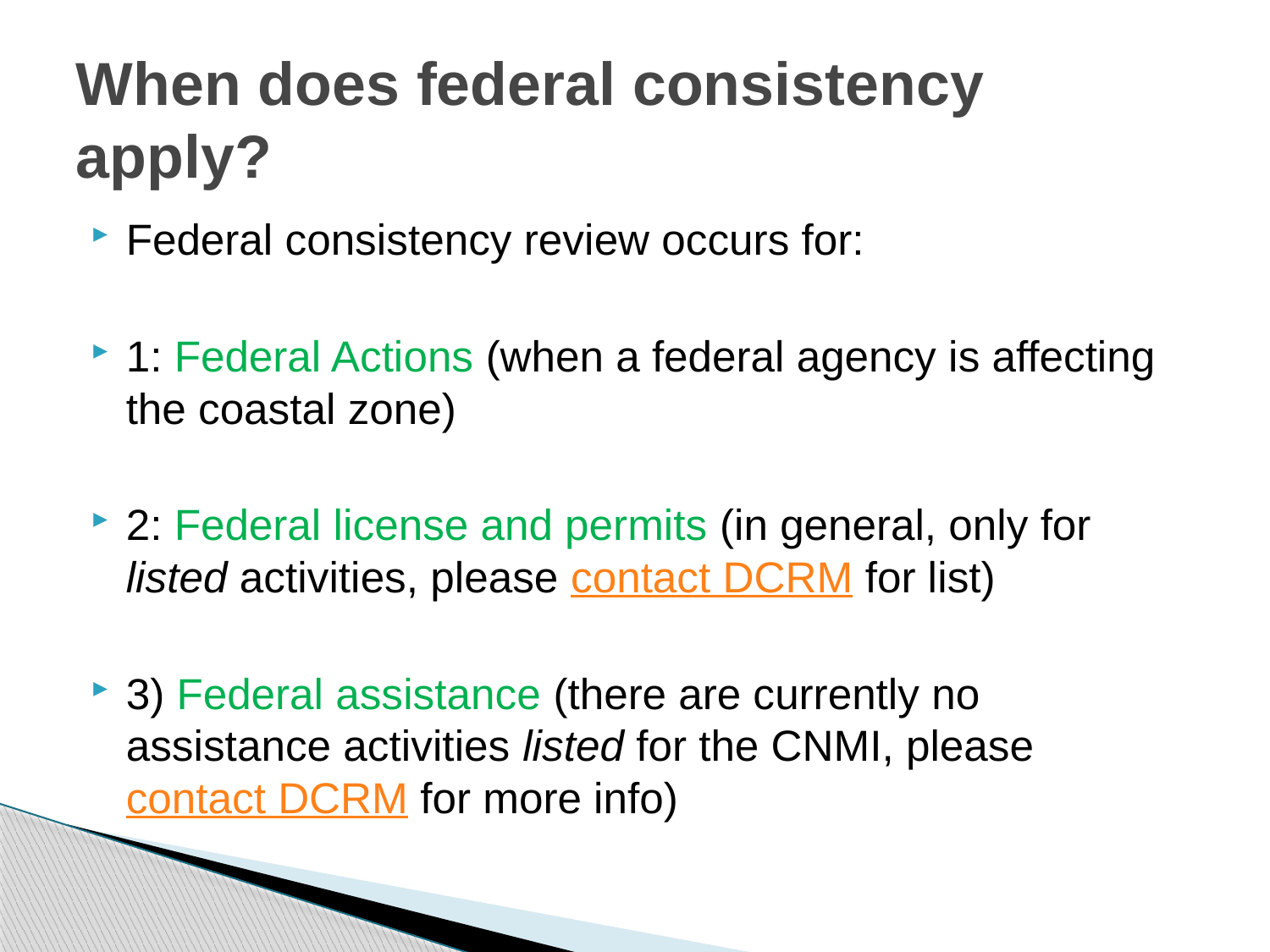

# When does federal consistency apply?
Federal consistency review occurs for:

1: Federal Actions (when a federal agency is affecting the coastal zone)

2: Federal license and permits (in general, only for listed activities, please contact DCRM for list)

3) Federal assistance (there are currently no assistance activities listed for the CNMI, please contact DCRM for more info)